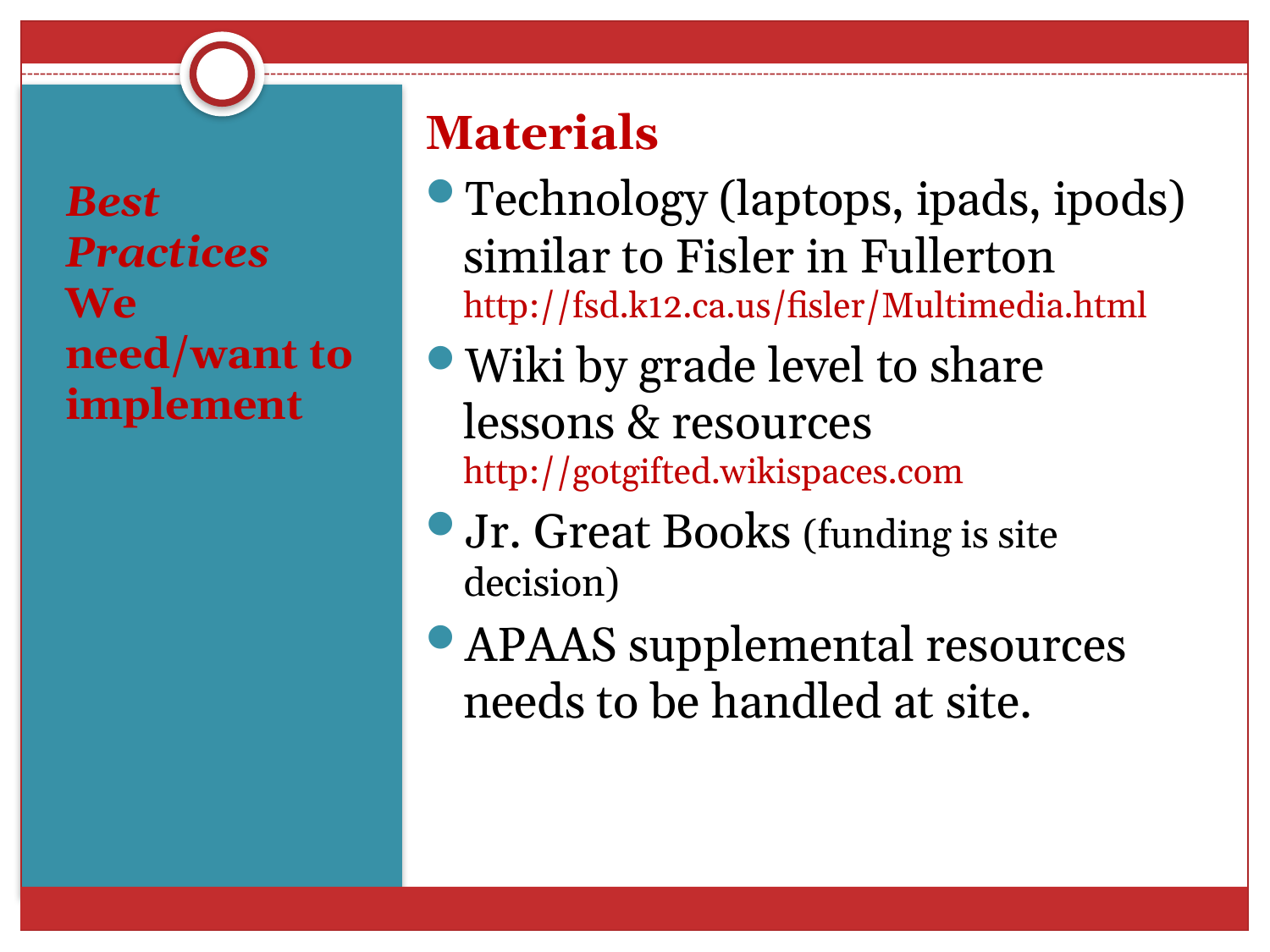

Materials
Technology (laptops, ipads, ipods) similar to Fisler in Fullerton     http://fsd.k12.ca.us/fisler/Multimedia.html
Wiki by grade level to share lessons & resources http://gotgifted.wikispaces.com
Jr. Great Books (funding is site decision)
APAAS supplemental resources needs to be handled at site.

# Best Practices We need/want to implement